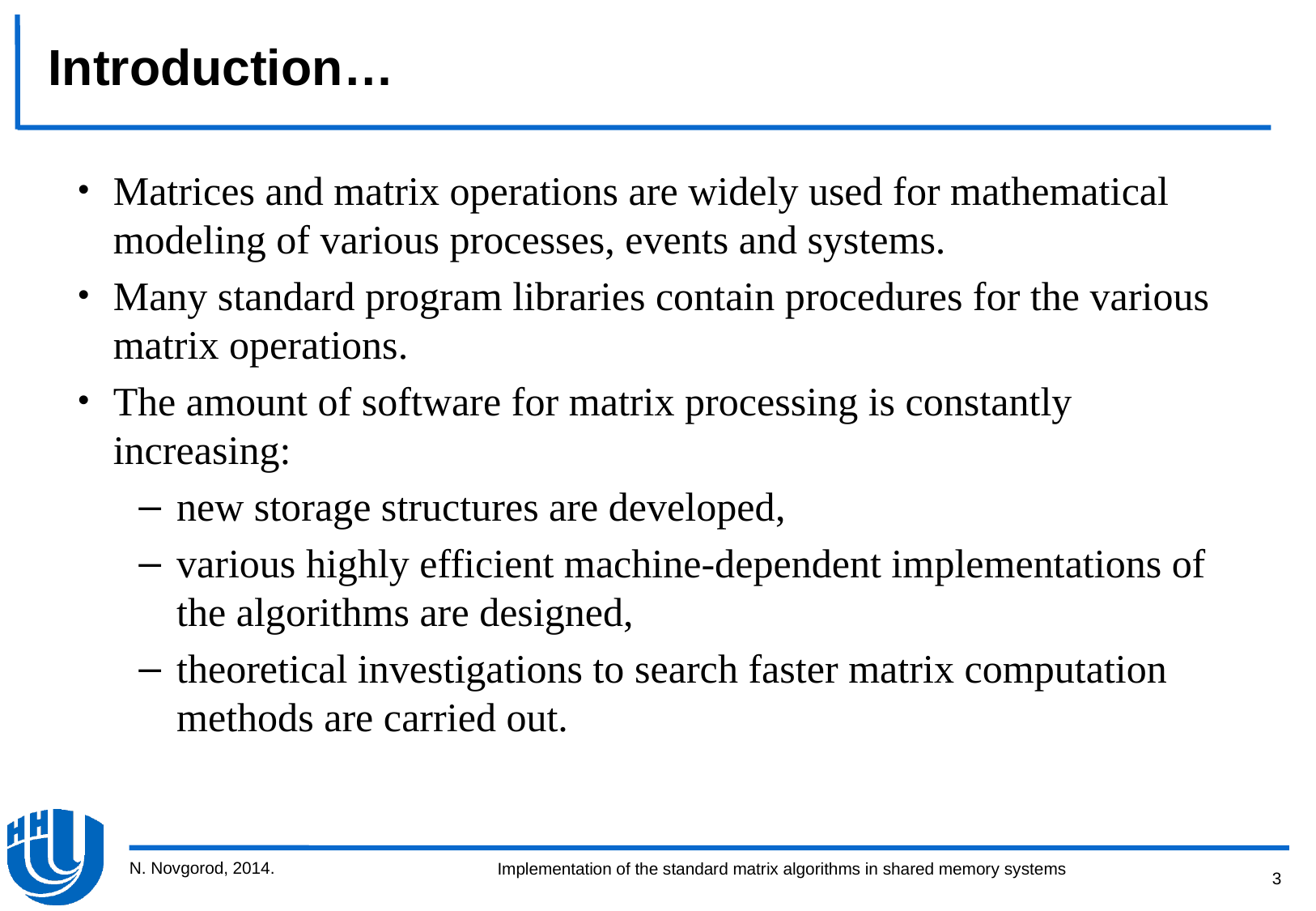

# Introduction…
Matrices and matrix operations are widely used for mathematical modeling of various processes, events and systems.
Many standard program libraries contain procedures for the various matrix operations.
The amount of software for matrix processing is constantly increasing:
new storage structures are developed,
various highly efficient machine-dependent implementations of the algorithms are designed,
theoretical investigations to search faster matrix computation methods are carried out.

N. Novgorod, 2014.
3
Implementation of the standard matrix algorithms in shared memory systems